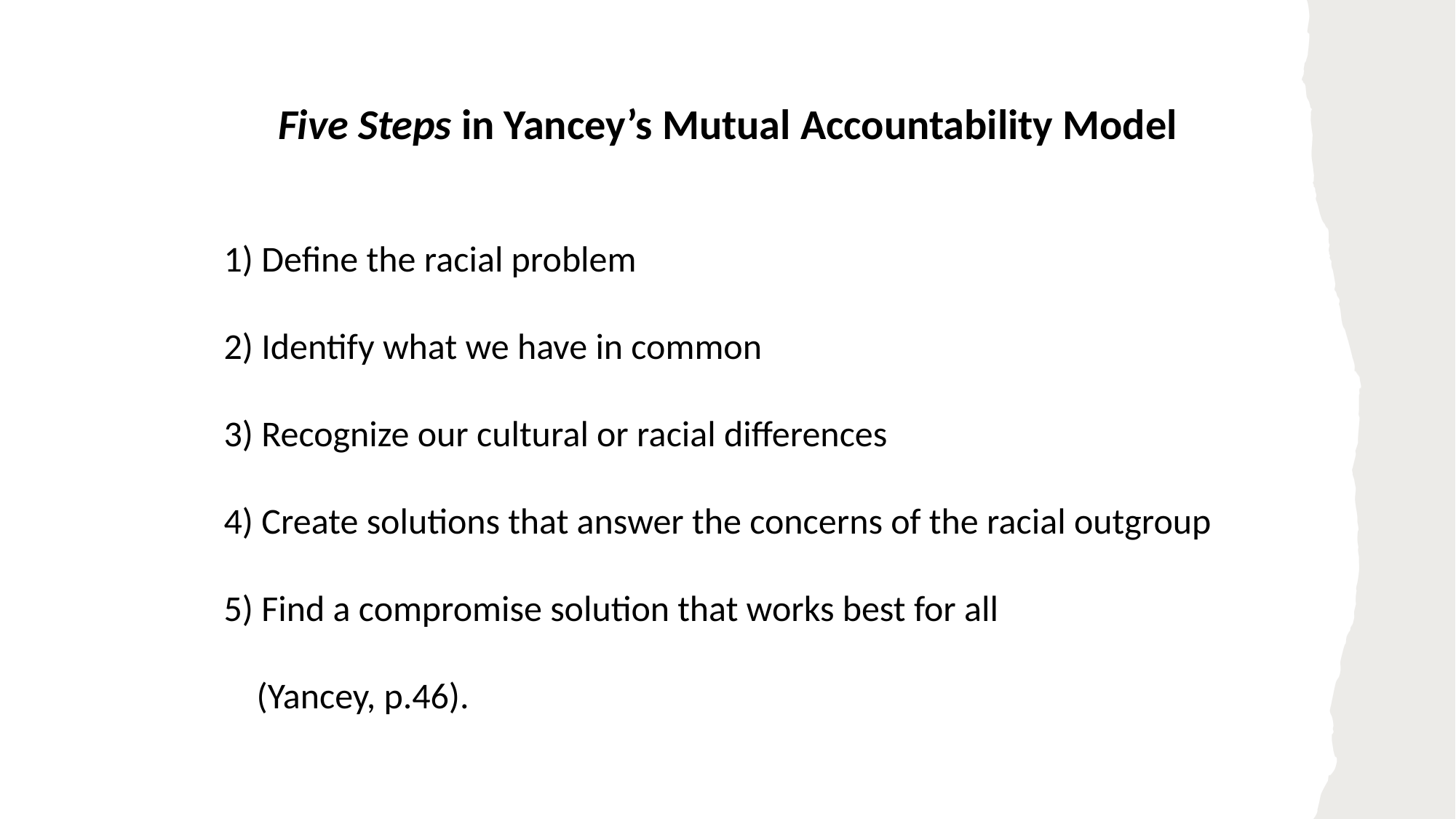

Five Steps in Yancey’s Mutual Accountability Model

1) Define the racial problem

2) Identify what we have in common

3) Recognize our cultural or racial differences

4) Create solutions that answer the concerns of the racial outgroup

5) Find a compromise solution that works best for all

    (Yancey, p.46).